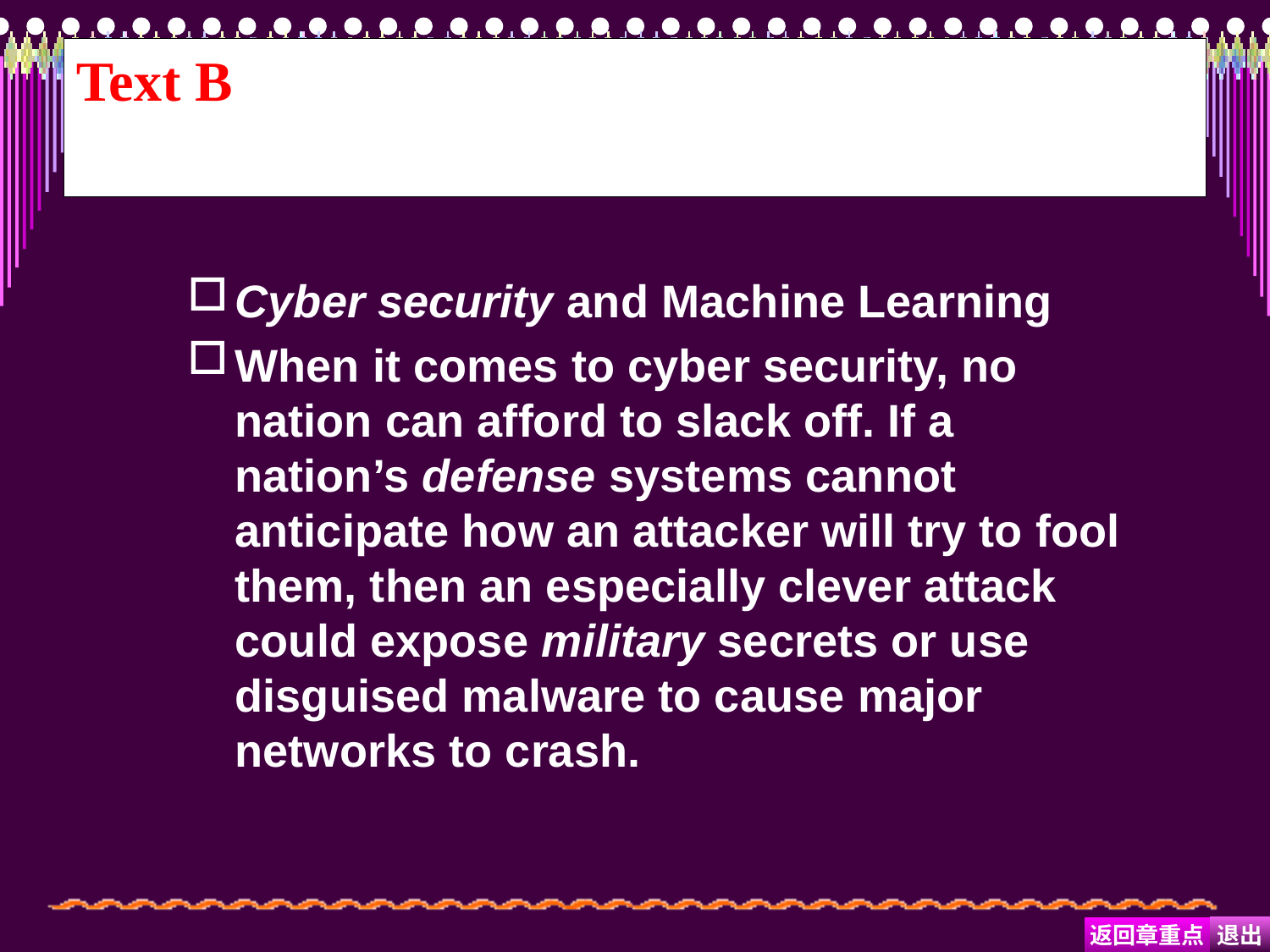

# Text B
Cyber security and Machine Learning
When it comes to cyber security, no nation can afford to slack off. If a nation’s defense systems cannot anticipate how an attacker will try to fool them, then an especially clever attack could expose military secrets or use disguised malware to cause major networks to crash.